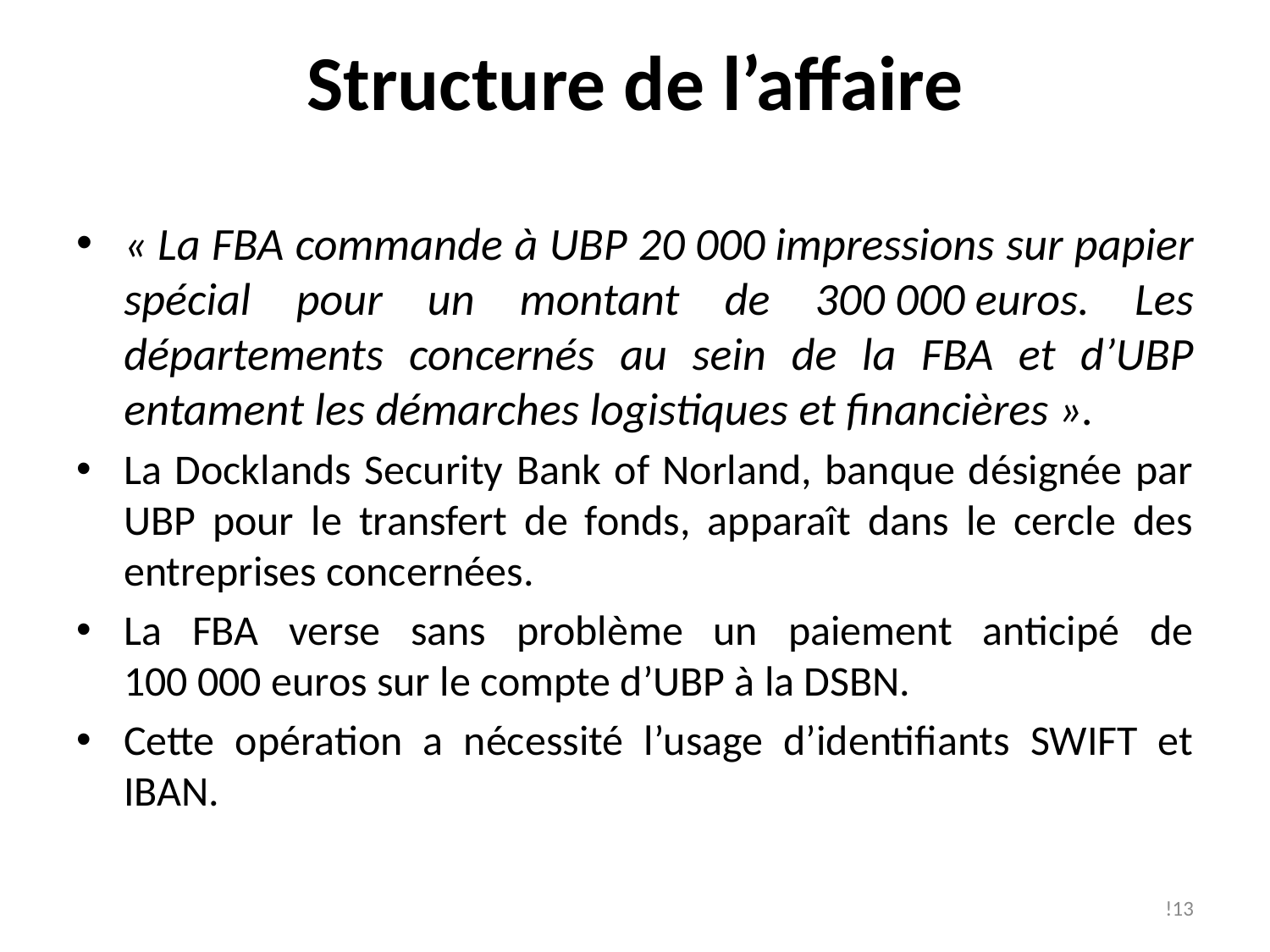

# Structure de l’affaire

« La FBA commande à UBP 20 000 impressions sur papier spécial pour un montant de 300 000 euros. Les départements concernés au sein de la FBA et d’UBP entament les démarches logistiques et financières ».
La Docklands Security Bank of Norland, banque désignée par UBP pour le transfert de fonds, apparaît dans le cercle des entreprises concernées.
La FBA verse sans problème un paiement anticipé de 100 000 euros sur le compte d’UBP à la DSBN.
Cette opération a nécessité l’usage d’identifiants SWIFT et IBAN.

!13